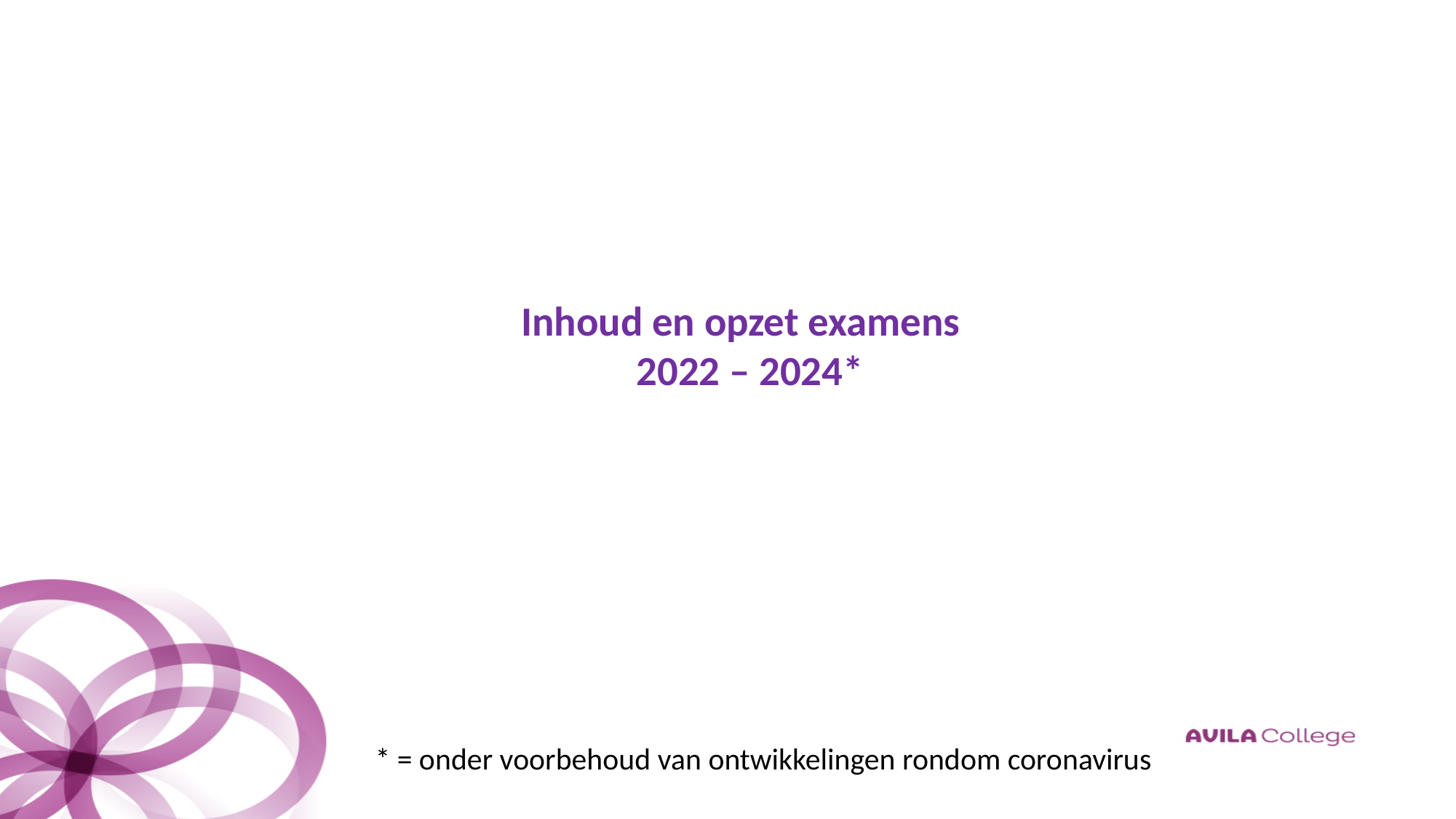

# Inhoud en opzet examens 2022 – 2024*
* = onder voorbehoud van ontwikkelingen rondom coronavirus